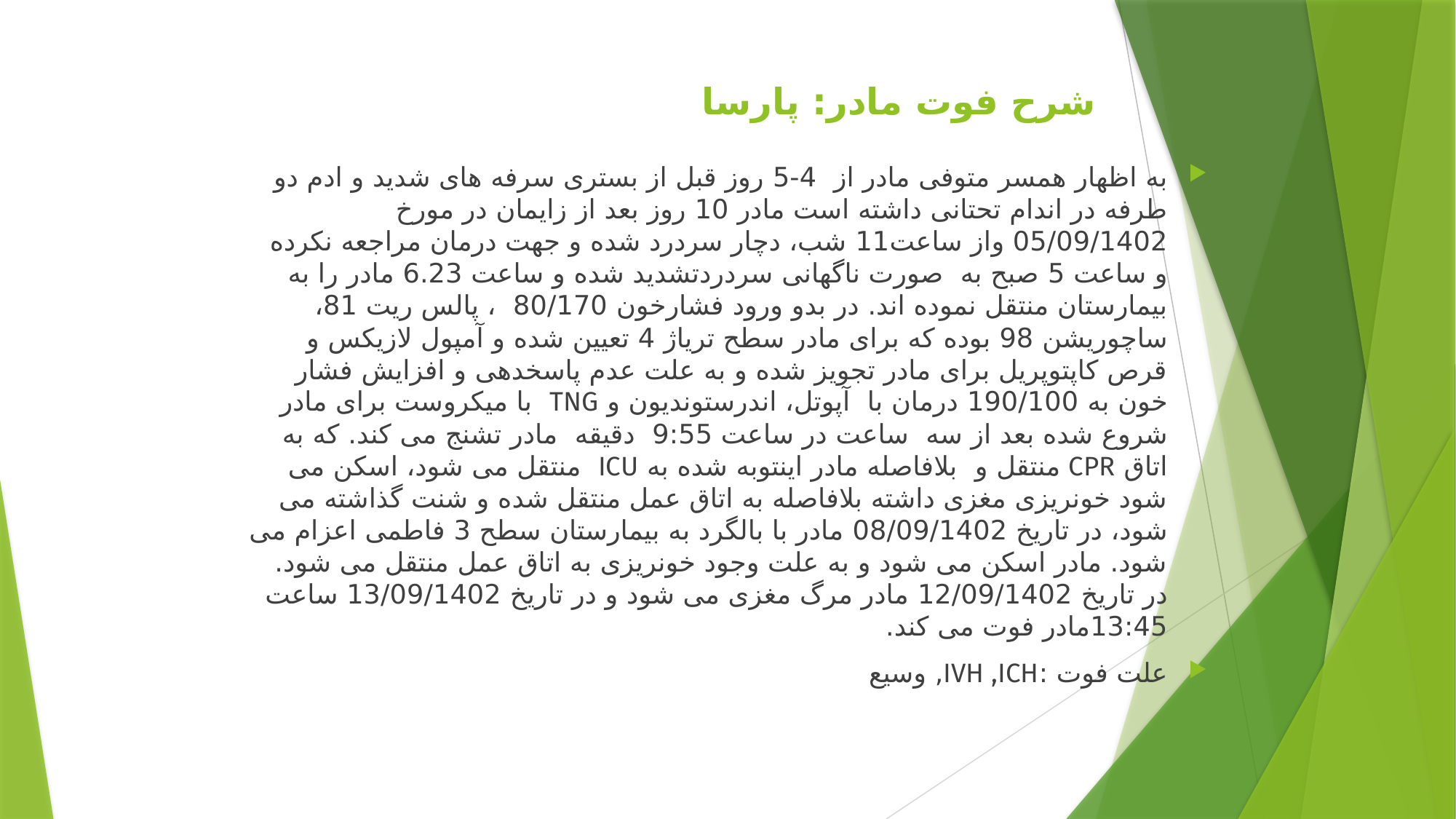

# شرح فوت مادر: پارسا
به اظهار همسر متوفی مادر از  4-5 روز قبل از بستری سرفه های شدید و ادم دو طرفه در اندام تحتانی داشته است مادر 10 روز بعد از زایمان در مورخ  05/09/1402 واز ساعت11 شب، دچار سردرد شده و جهت درمان مراجعه نکرده  و ساعت 5 صبح به  صورت ناگهانی سردردتشدید شده و ساعت 6.23 مادر را به بیمارستان منتقل نموده اند. در بدو ورود فشارخون 80/170  ، پالس ریت 81، ساچوریشن 98 بوده که برای مادر سطح تریاژ 4 تعیین شده و آمپول لازیکس و قرص کاپتوپریل برای مادر تجویز شده و به علت عدم پاسخدهی و افزایش فشار خون به 190/100 درمان با  آپوتل، اندرستوندیون و TNG  با میکروست برای مادر شروع شده بعد از سه  ساعت در ساعت 9:55  دقیقه  مادر تشنج می کند. که به اتاق CPR منتقل و  بلافاصله مادر اینتوبه شده به ICU  منتقل می شود، اسکن می شود خونریزی مغزی داشته بلافاصله به اتاق عمل منتقل شده و شنت گذاشته می شود، در تاریخ 08/09/1402 مادر با بالگرد به بیمارستان سطح 3 فاطمی اعزام می شود. مادر اسکن می شود و به علت وجود خونریزی به اتاق عمل منتقل می شود. در تاریخ 12/09/1402 مادر مرگ مغزی می شود و در تاریخ 13/09/1402 ساعت 13:45مادر فوت می کند.
علت فوت :IVH ,ICH, وسیع